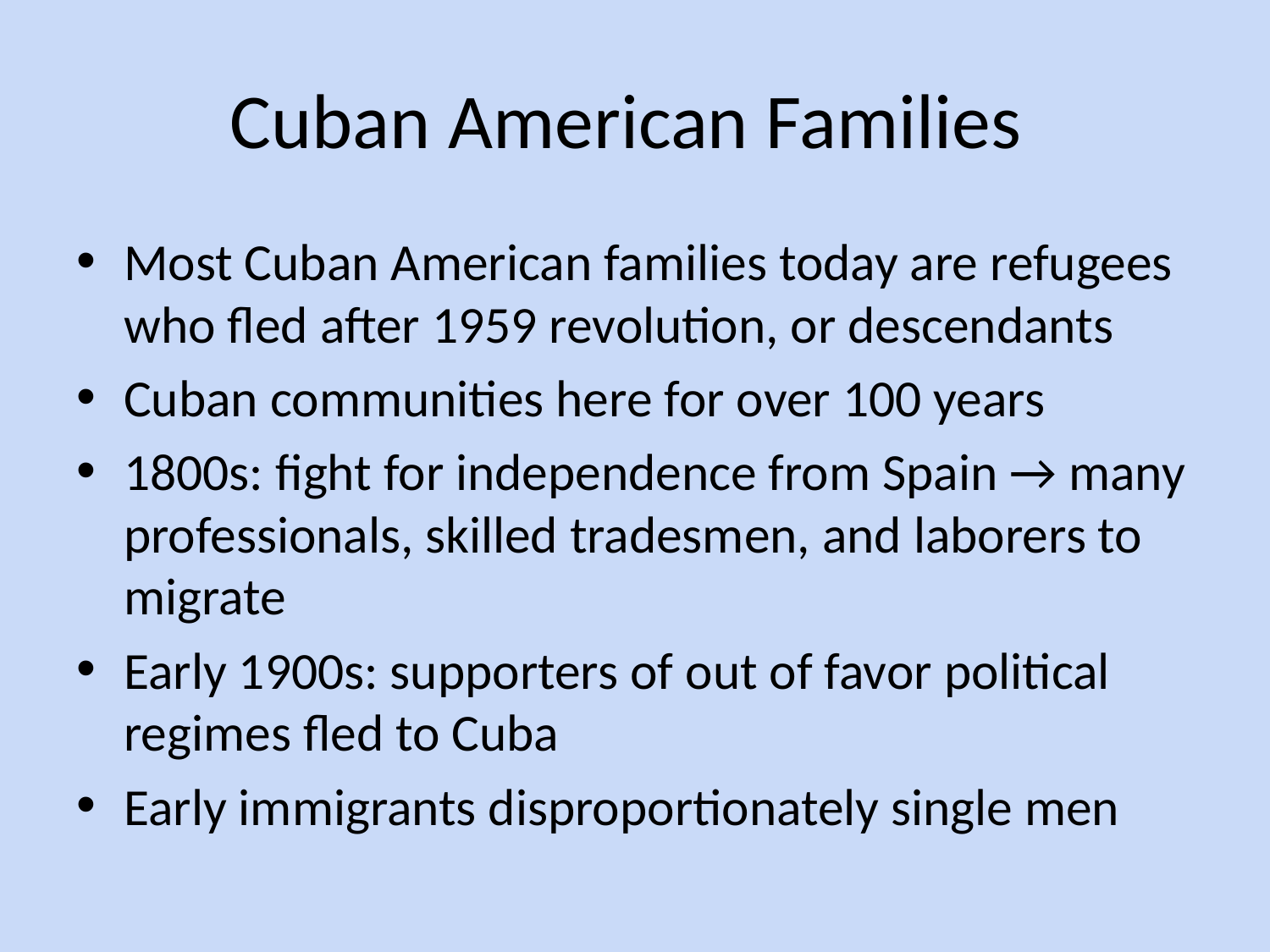

# Cuban American Families
Most Cuban American families today are refugees who fled after 1959 revolution, or descendants
Cuban communities here for over 100 years
1800s: fight for independence from Spain → many professionals, skilled tradesmen, and laborers to migrate
Early 1900s: supporters of out of favor political regimes fled to Cuba
Early immigrants disproportionately single men